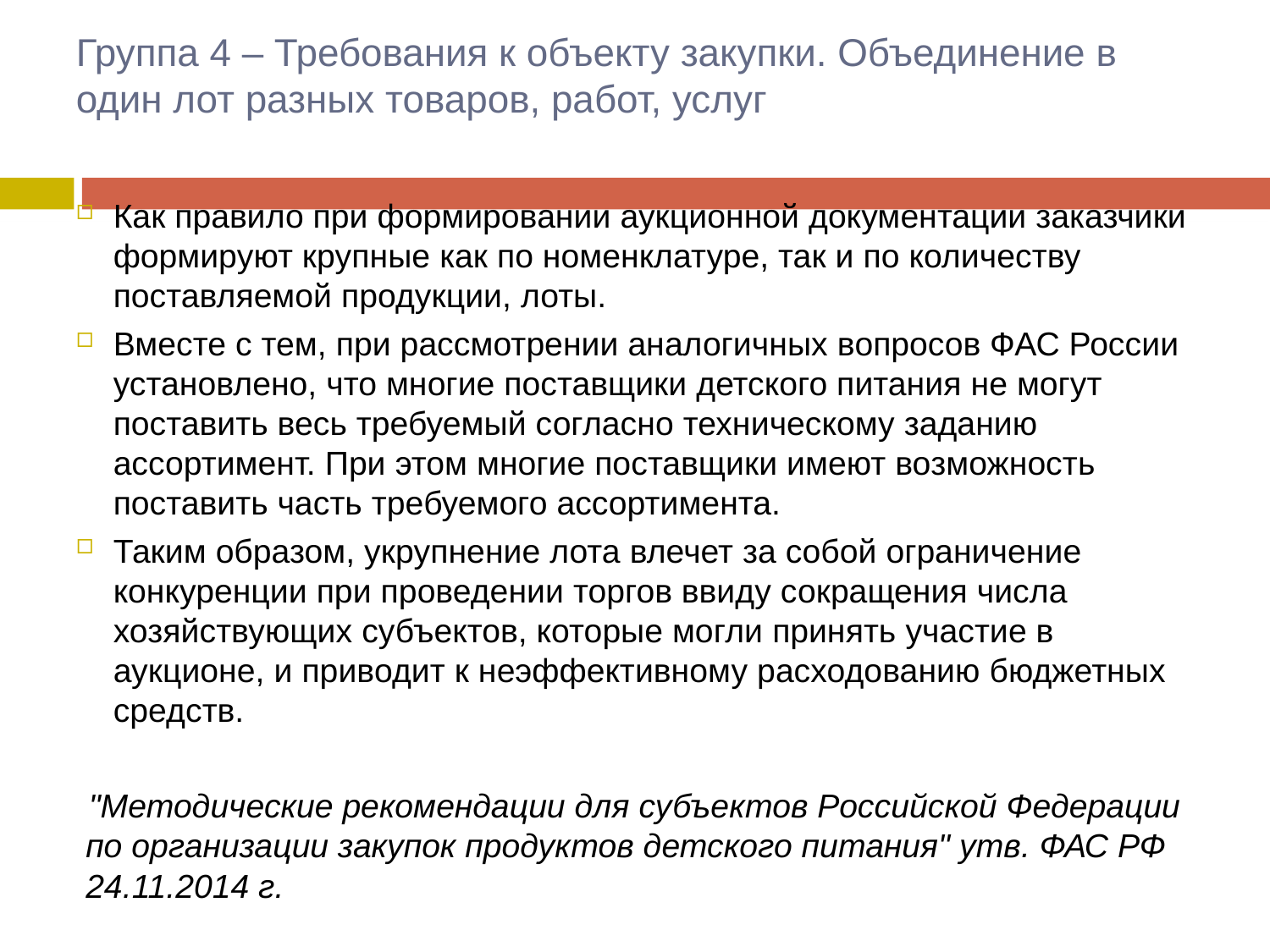

# Группа 4 – Требования к объекту закупки. Объединение в один лот разных товаров, работ, услуг

Как правило при формировании аукционной документации заказчики формируют крупные как по номенклатуре, так и по количеству поставляемой продукции, лоты.
Вместе с тем, при рассмотрении аналогичных вопросов ФАС России установлено, что многие поставщики детского питания не могут поставить весь требуемый согласно техническому заданию ассортимент. При этом многие поставщики имеют возможность поставить часть требуемого ассортимента.
Таким образом, укрупнение лота влечет за собой ограничение конкуренции при проведении торгов ввиду сокращения числа хозяйствующих субъектов, которые могли принять участие в аукционе, и приводит к неэффективному расходованию бюджетных средств.

"Методические рекомендации для субъектов Российской Федерации по организации закупок продуктов детского питания" утв. ФАС РФ 24.11.2014 г.